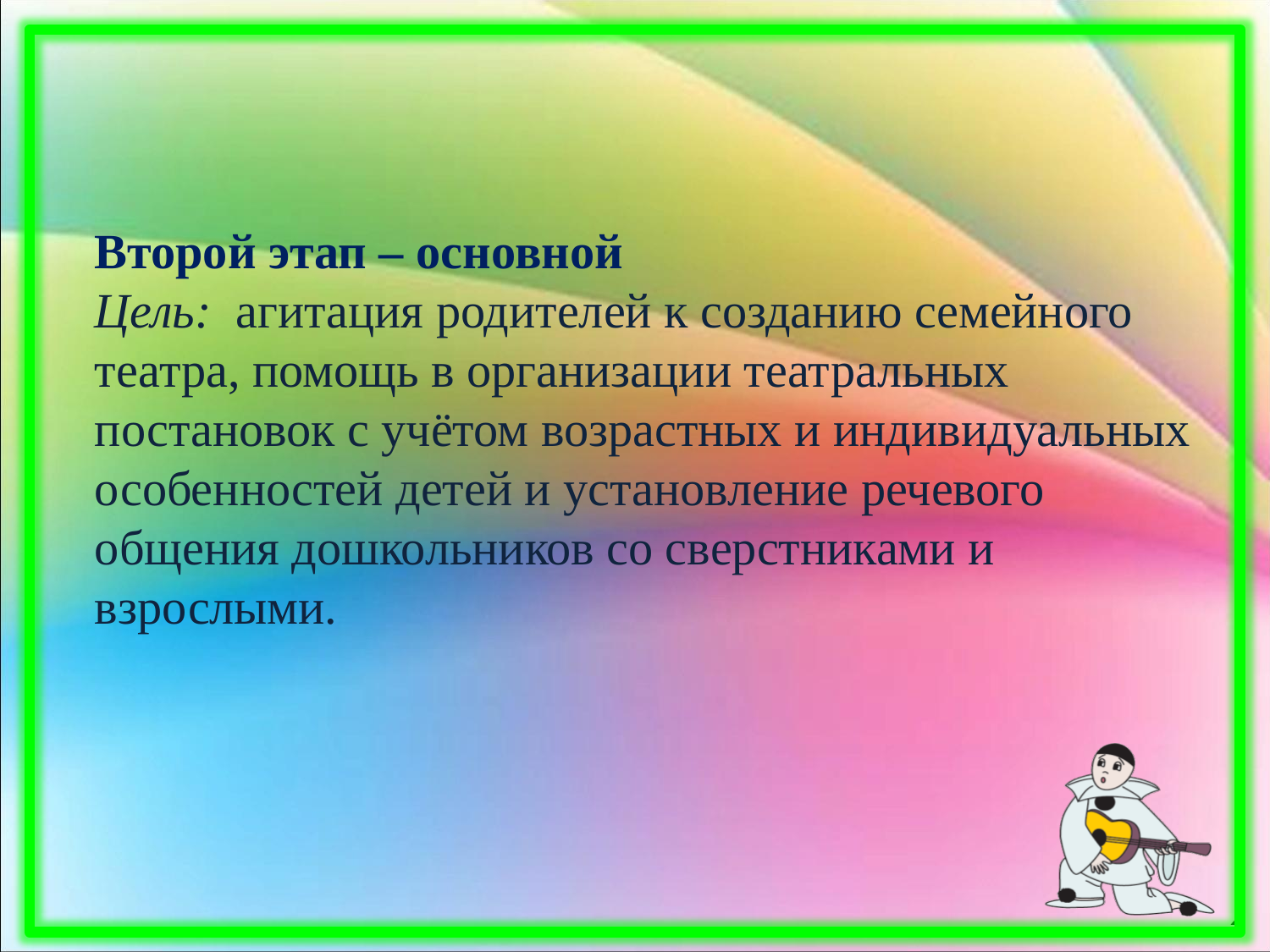

# Второй этап – основной Цель:  агитация родителей к созданию семейного театра, помощь в организации театральных постановок с учётом возрастных и индивидуальных особенностей детей и установление речевого общения дошкольников со сверстниками и взрослыми.